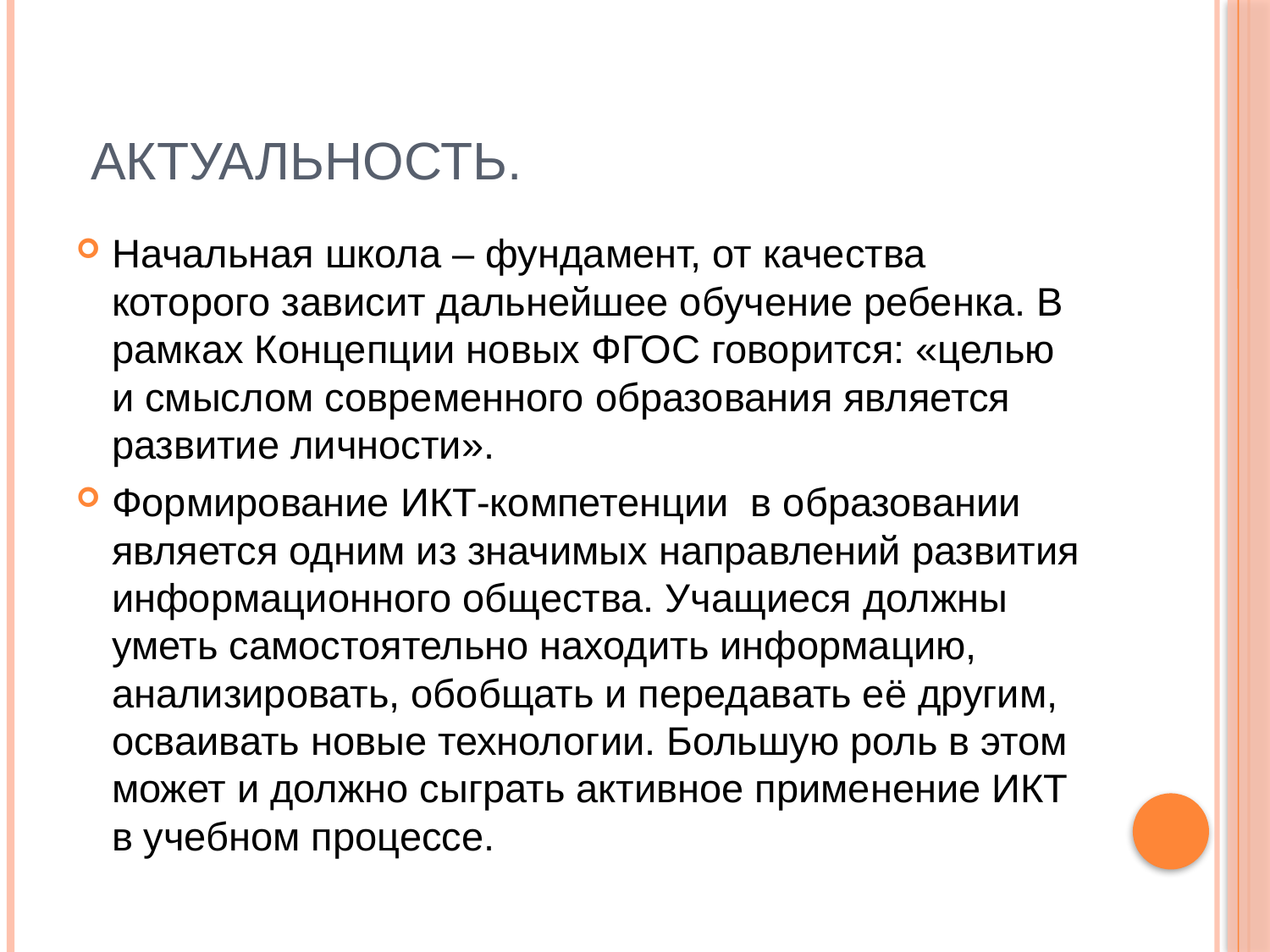

# Актуальность.
Начальная школа – фундамент, от качества которого зависит дальнейшее обучение ребенка. В рамках Концепции новых ФГОС говорится: «целью и смыслом современного образования является развитие личности».
Формирование ИКТ-компетенции  в образовании является одним из значимых направлений развития информационного общества. Учащиеся должны уметь самостоятельно находить информацию, анализировать, обобщать и передавать её другим, осваивать новые технологии. Большую роль в этом может и должно сыграть активное применение ИКТ в учебном процессе.